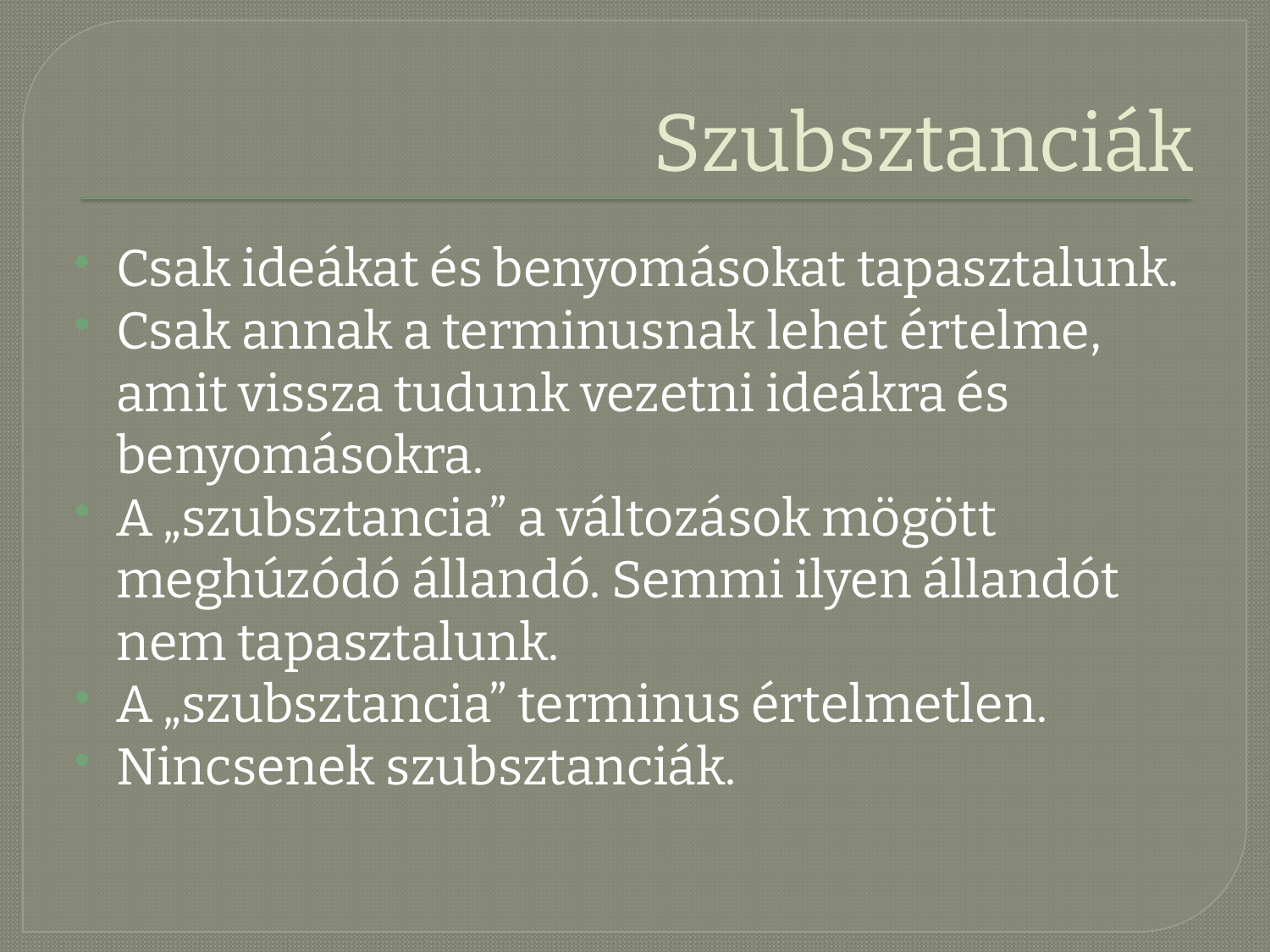

# Szubsztanciák
Csak ideákat és benyomásokat tapasztalunk.
Csak annak a terminusnak lehet értelme, amit vissza tudunk vezetni ideákra és benyomásokra.
A „szubsztancia” a változások mögött meghúzódó állandó. Semmi ilyen állandót nem tapasztalunk.
A „szubsztancia” terminus értelmetlen.
Nincsenek szubsztanciák.